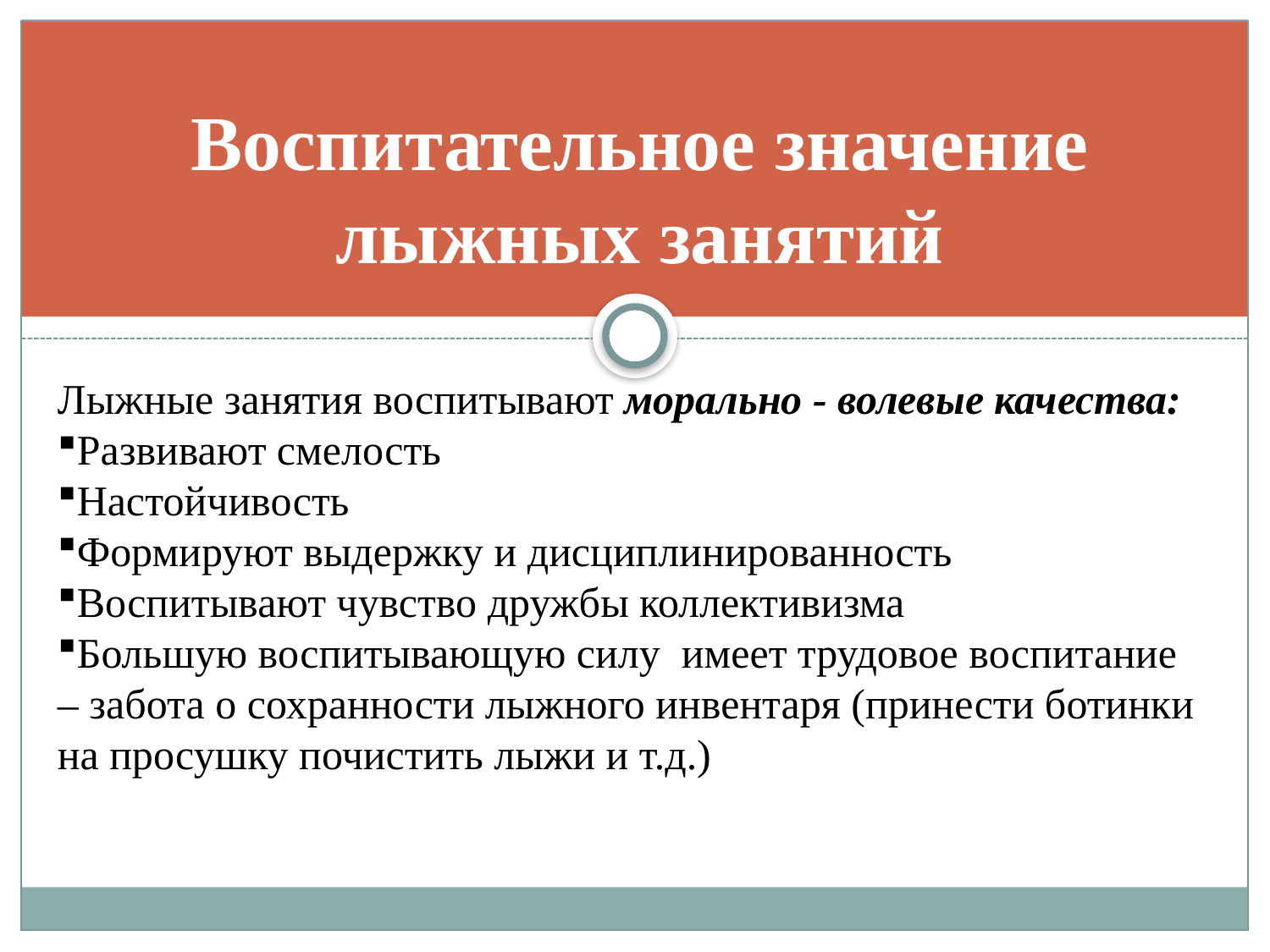

# Воспитательное значение лыжных занятий
Лыжные занятия воспитывают морально - волевые качества:
Развивают смелость
Настойчивость
Формируют выдержку и дисциплинированность
Воспитывают чувство дружбы коллективизма
Большую воспитывающую силу  имеет трудовое воспитание – забота о сохранности лыжного инвентаря (принести ботинки на просушку почистить лыжи и т.д.)